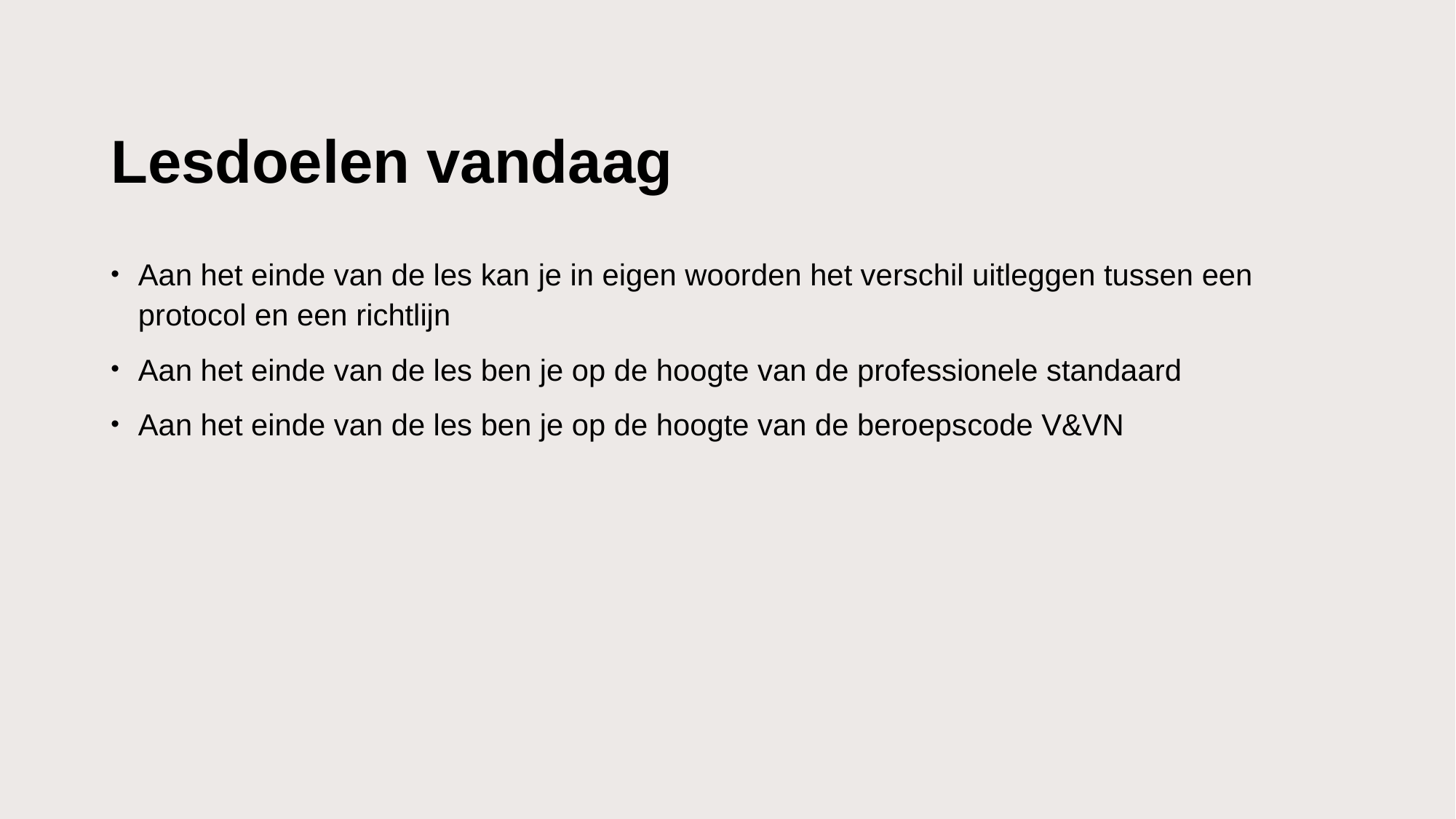

# Lesdoelen vandaag
Aan het einde van de les kan je in eigen woorden het verschil uitleggen tussen een protocol en een richtlijn
Aan het einde van de les ben je op de hoogte van de professionele standaard
Aan het einde van de les ben je op de hoogte van de beroepscode V&VN